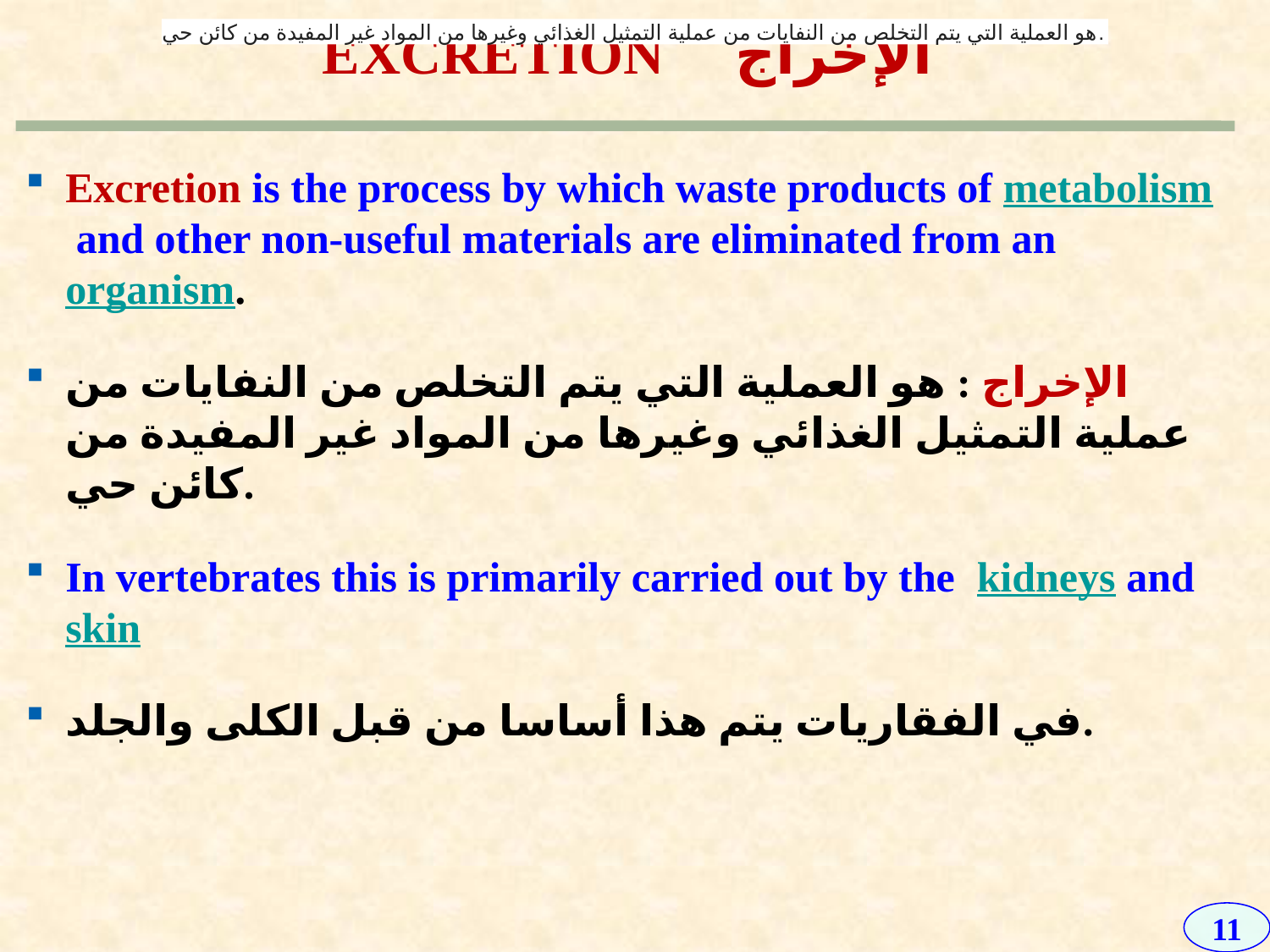

هو العملية التي يتم التخلص من النفايات من عملية التمثيل الغذائي وغيرها من المواد غير المفيدة من كائن حي.
# EXCRETION     الإخراج

Excretion is the process by which waste products of metabolism and other non-useful materials are eliminated from an organism.
الإخراج : هو العملية التي يتم التخلص من النفايات من عملية التمثيل الغذائي وغيرها من المواد غير المفيدة من كائن حي.
In vertebrates this is primarily carried out by the  kidneys and skin
في الفقاريات يتم هذا أساسا من قبل الكلى والجلد.
11